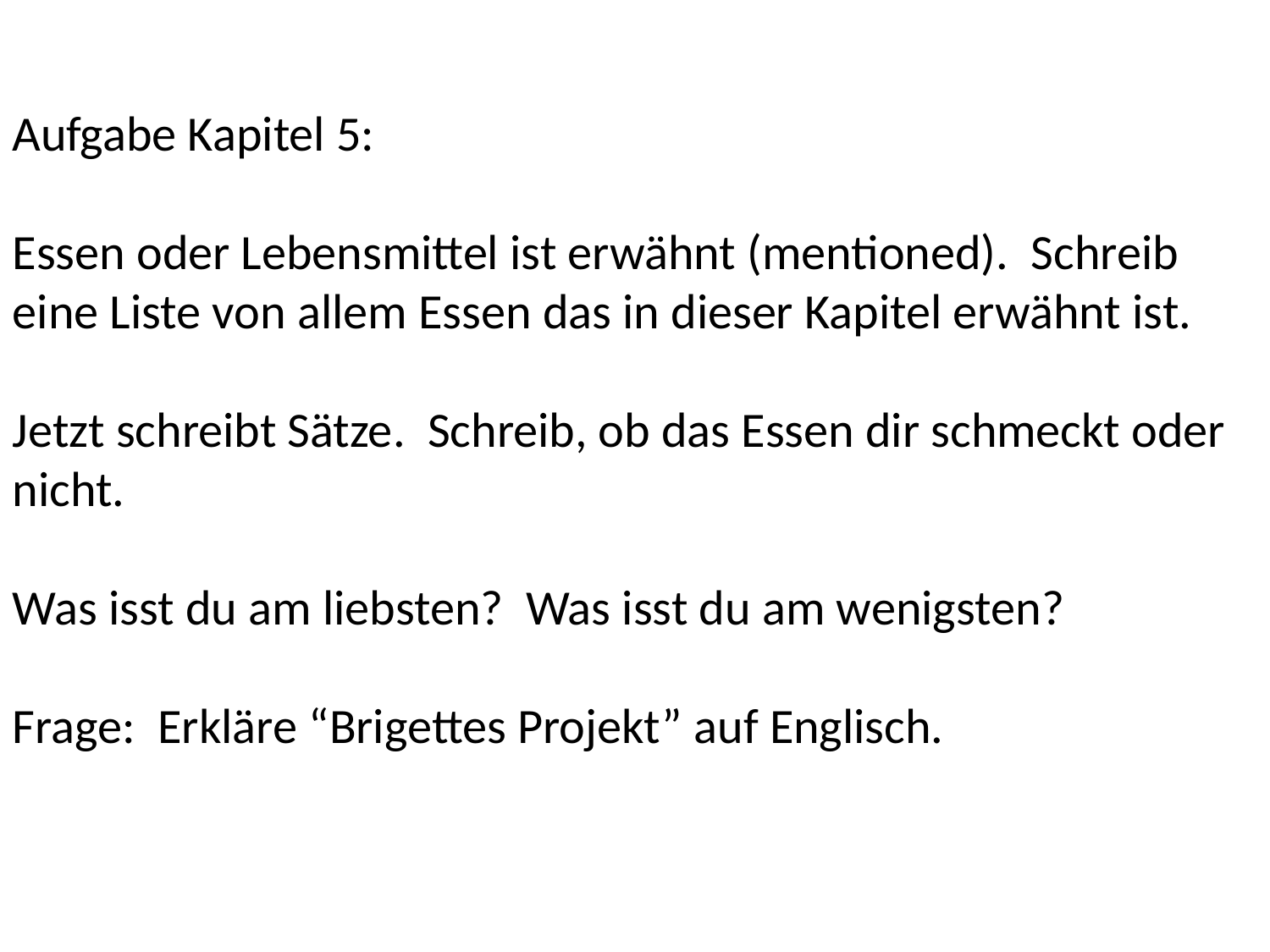

Aufgabe Kapitel 5:

Essen oder Lebensmittel ist erwähnt (mentioned).  Schreib eine Liste von allem Essen das in dieser Kapitel erwähnt ist.

Jetzt schreibt Sätze.  Schreib, ob das Essen dir schmeckt oder nicht.

Was isst du am liebsten?  Was isst du am wenigsten?

Frage:  Erkläre “Brigettes Projekt” auf Englisch.